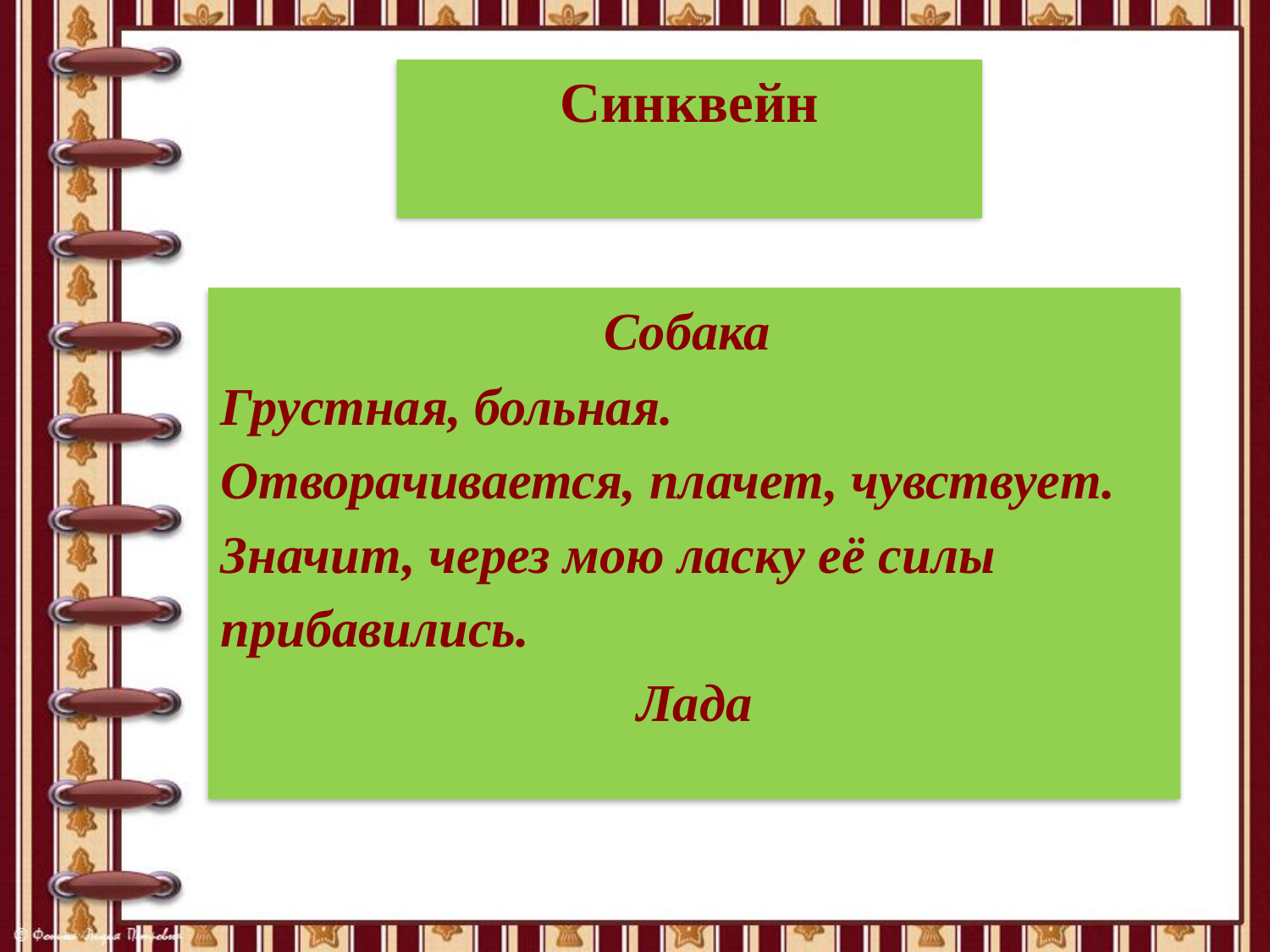

# Синквейн
                           Собака
Грустная, больная.
Отворачивается, плачет, чувствует.
Значит, через мою ласку её силы
прибавились.
Лада